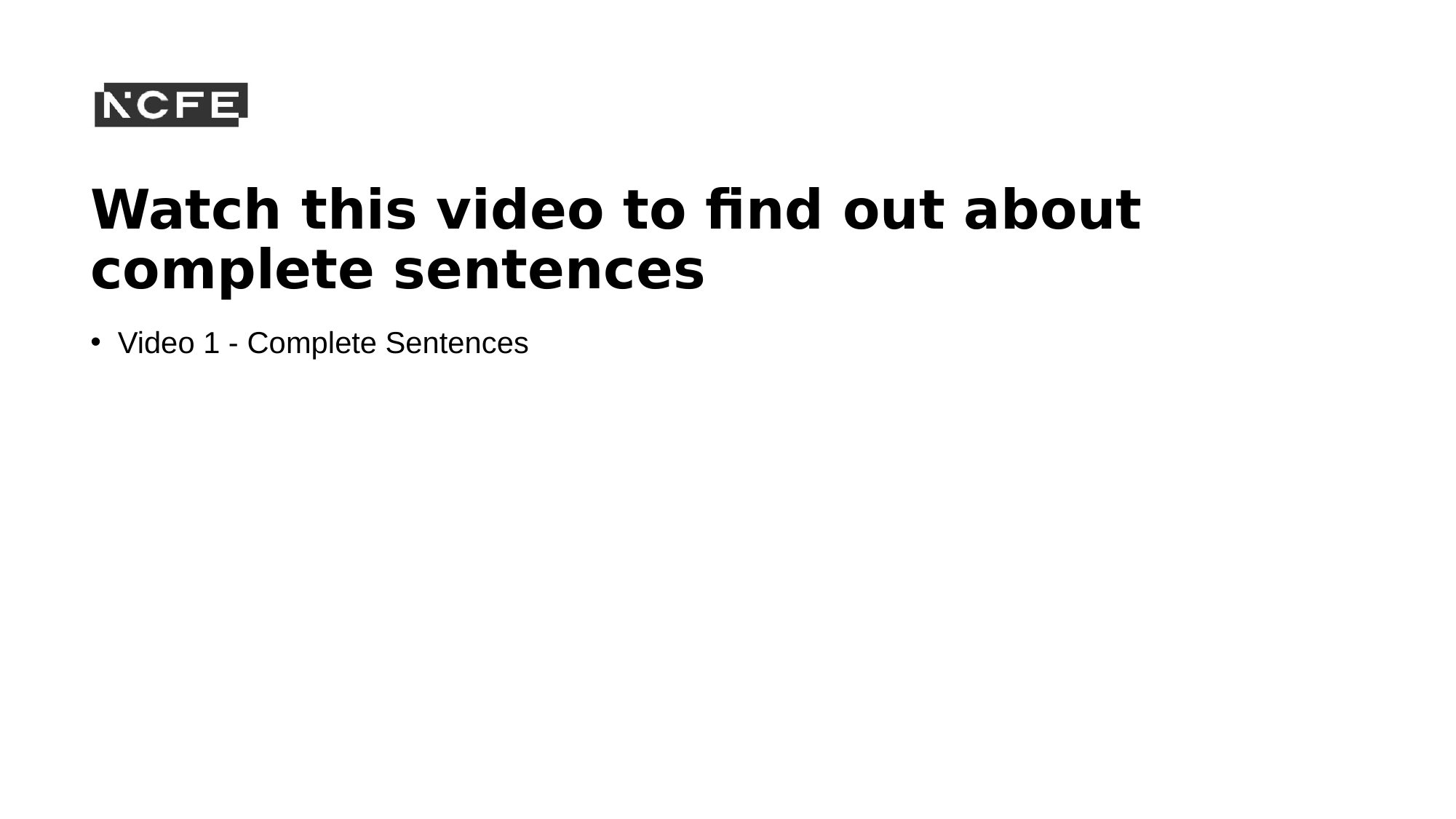

# Watch this video to find out about complete sentences
Video 1 - Complete Sentences